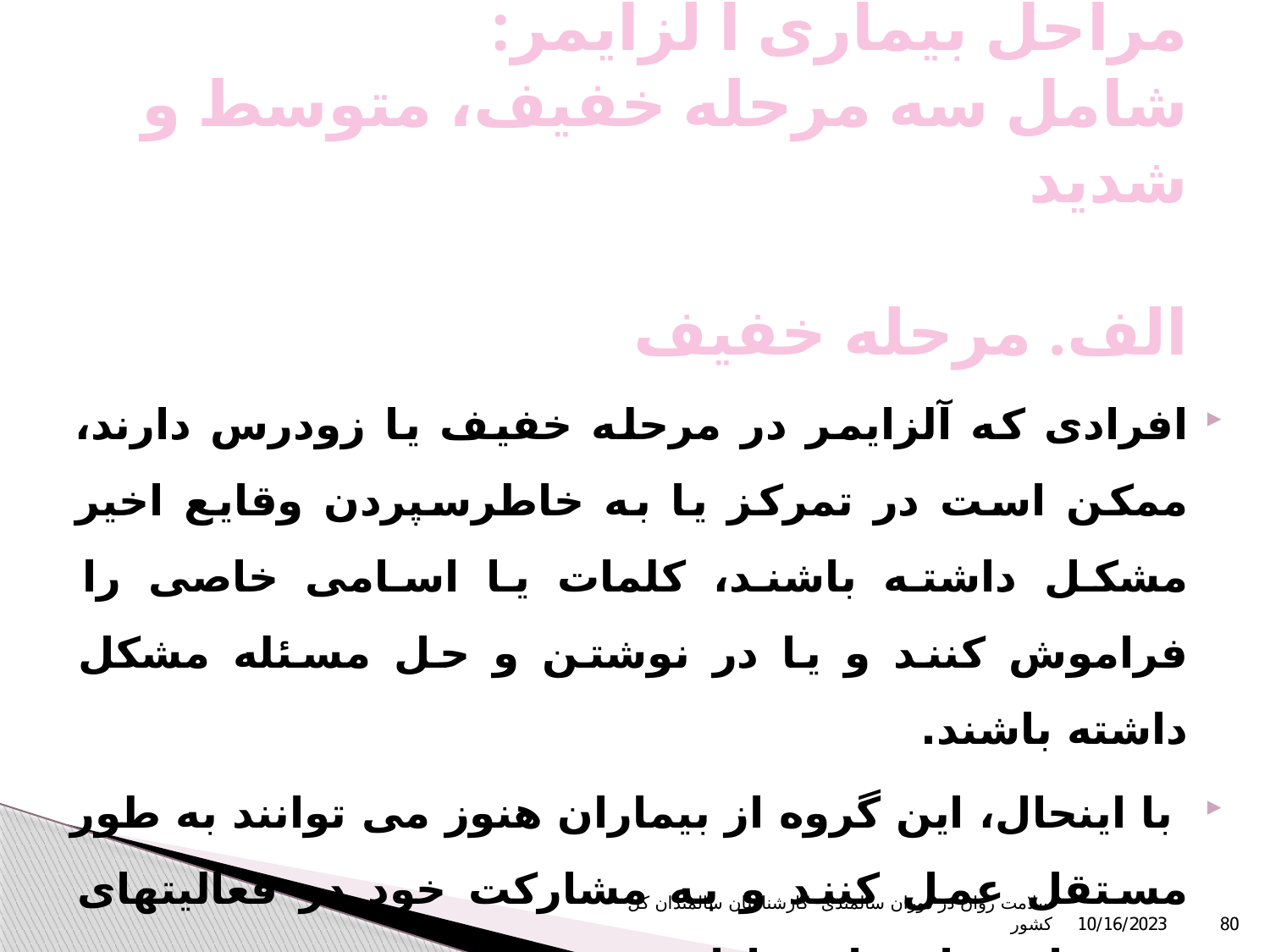

# مراحل بیماری آ لزایمر: شامل سه مرحله خفیف، متوسط و شدید الف. مرحله خفیف
افرادی که آلزایمر در مرحله خفیف یا زودرس دارند، ممکن است در تمرکز یا به خاطرسپردن وقایع اخیر مشکل داشته باشند، کلمات یا اسامی خاصی را فراموش کنند و یا در نوشتن و حل مسئله مشکل داشته باشند.
 با اینحال، این گروه از بیماران هنوز می توانند به طور مستقل عمل کنند و به مشارکت خود در فعالیتهای حرفه ای و اجتماعی ادامه دهند.
سلامت روان در دوران سالمندی- کارشناسان سالمندان کل کشور
10/16/2023
80